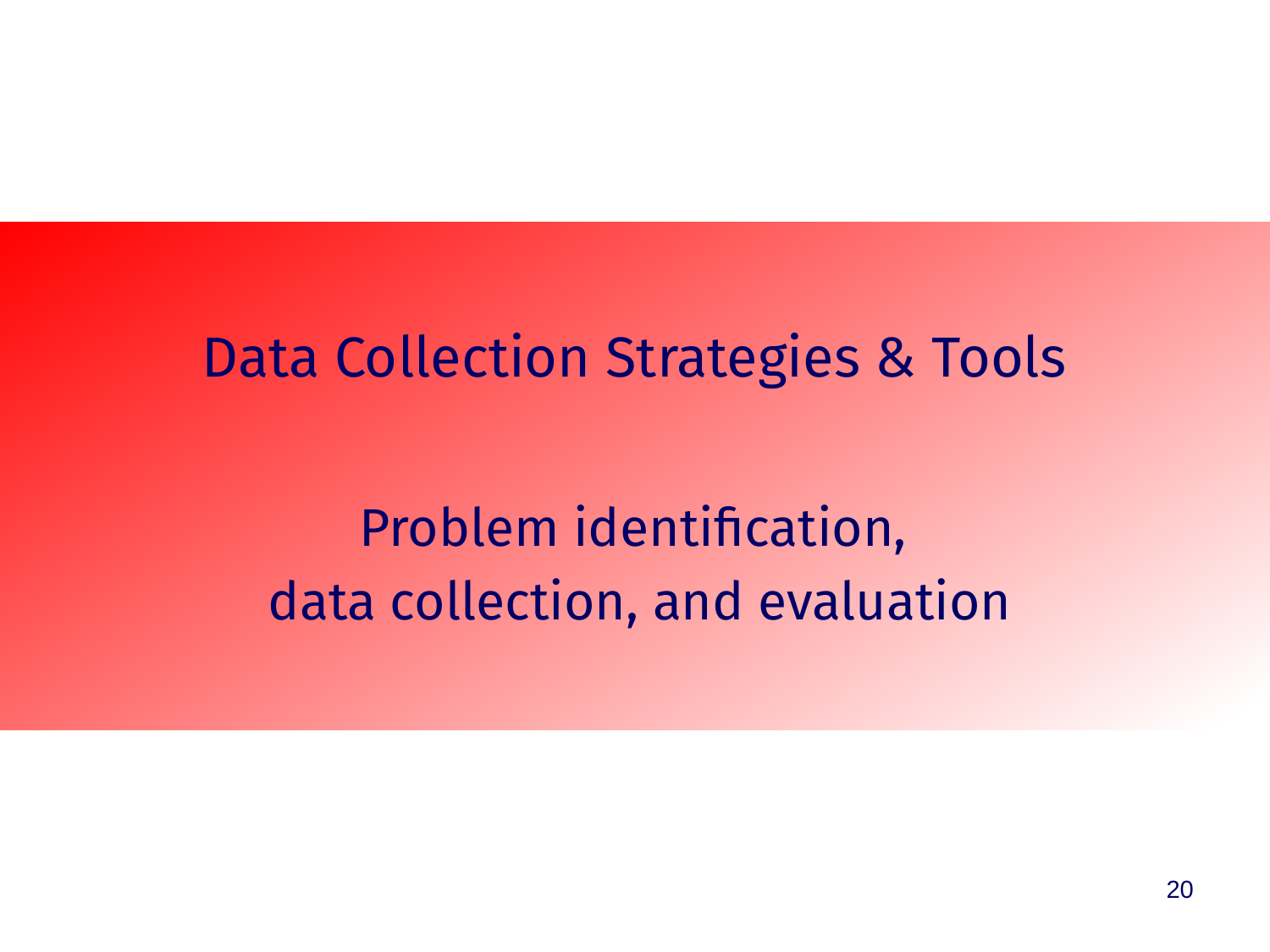

# Data Collection Strategies & Tools
Problem identification,
data collection, and evaluation
20